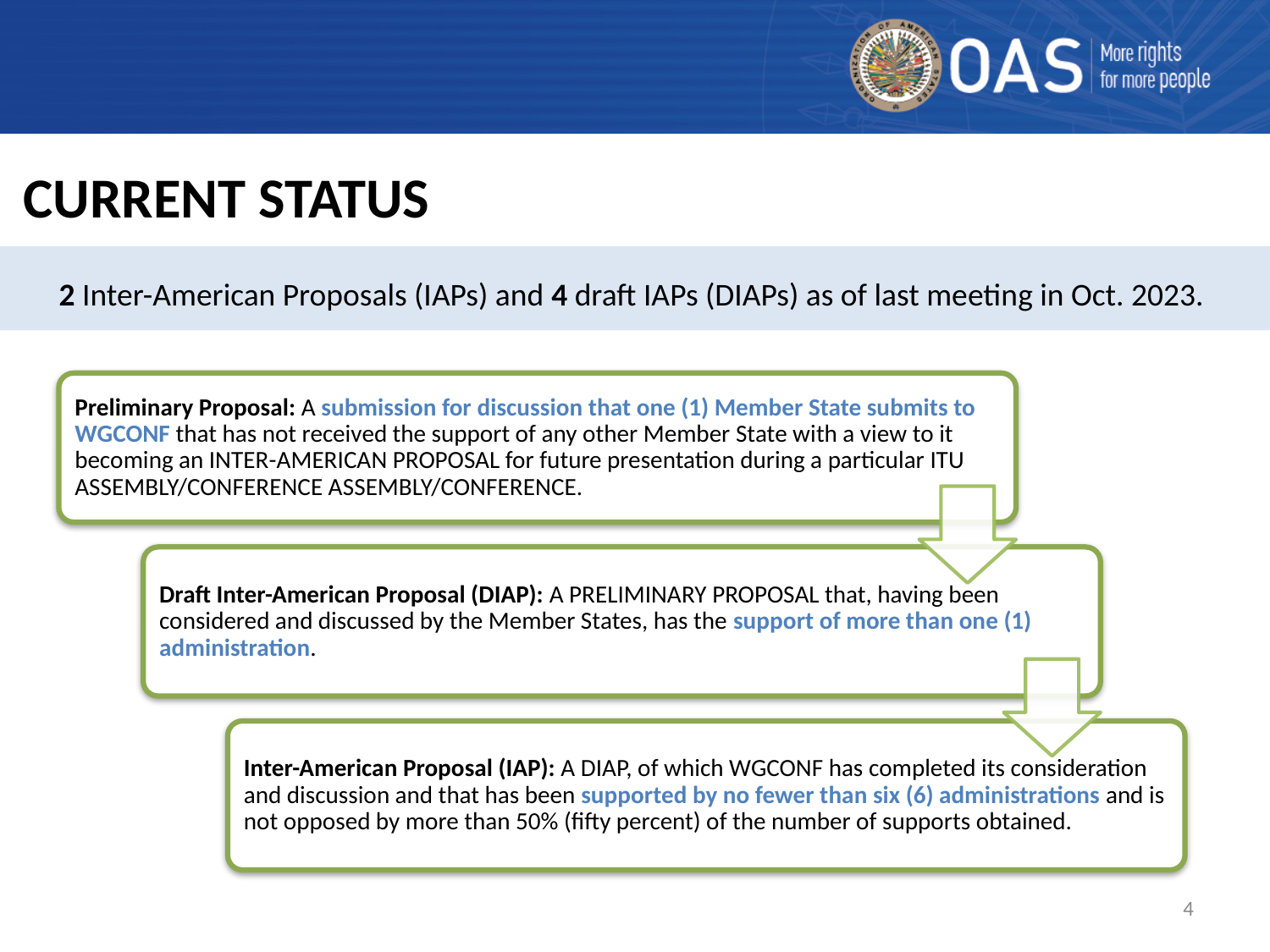

# CURRENT STATUS

2 Inter-American Proposals (IAPs) and 4 draft IAPs (DIAPs) as of last meeting in Oct. 2023.

Preliminary Proposal: A submission for discussion that one (1) Member State submits to WGCONF that has not received the support of any other Member State with a view to it becoming an INTER-AMERICAN PROPOSAL for future presentation during a particular ITU ASSEMBLY/CONFERENCE ASSEMBLY/CONFERENCE.
Draft Inter-American Proposal (DIAP): A PRELIMINARY PROPOSAL that, having been considered and discussed by the Member States, has the support of more than one (1) administration.
Inter-American Proposal (IAP): A DIAP, of which WGCONF has completed its consideration and discussion and that has been supported by no fewer than six (6) administrations and is not opposed by more than 50% (fifty percent) of the number of supports obtained.

4